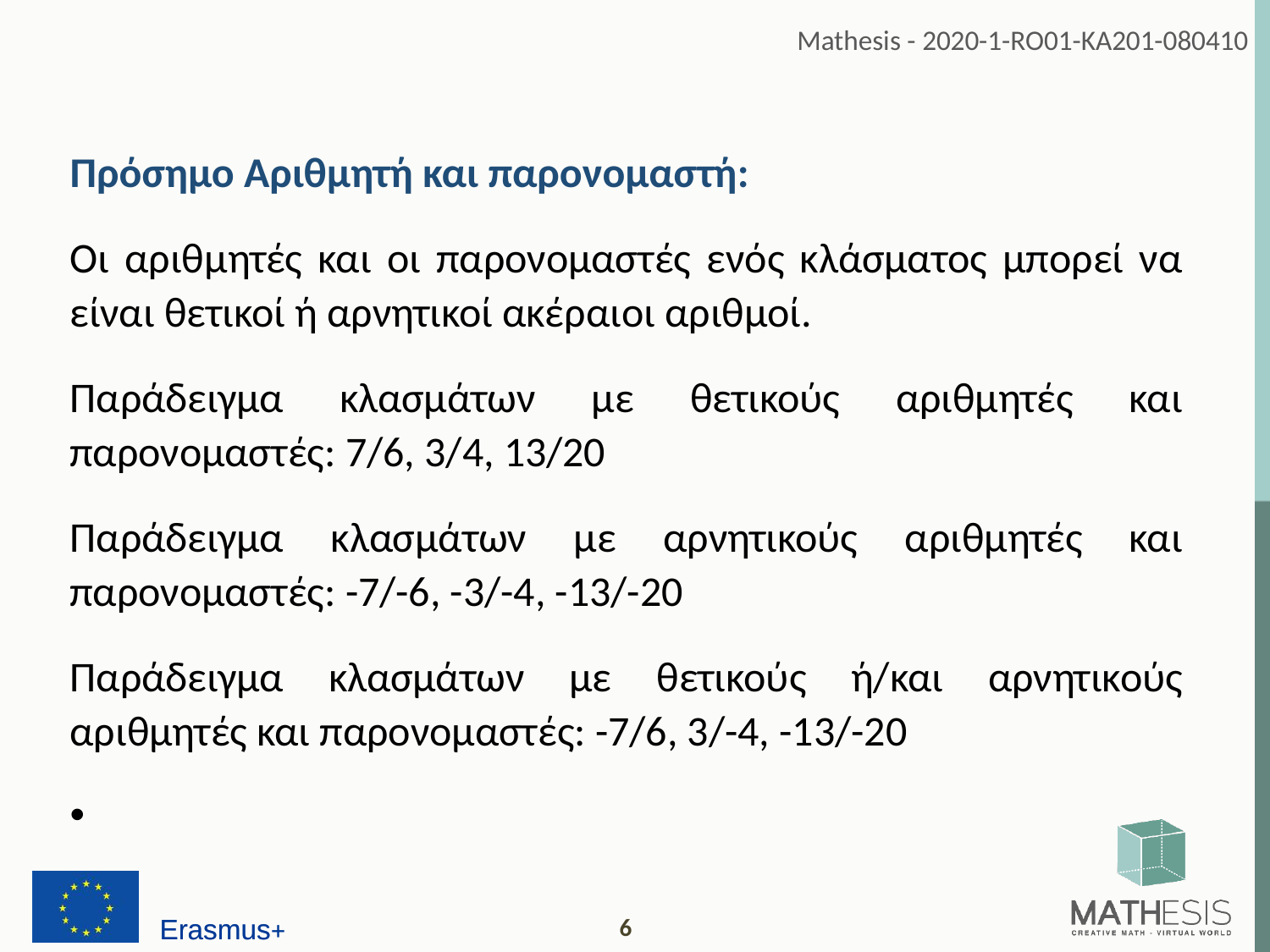

Πρόσημο Αριθμητή και παρονομαστή:
Οι αριθμητές και οι παρονομαστές ενός κλάσματος μπορεί να είναι θετικοί ή αρνητικοί ακέραιοι αριθμοί.
Παράδειγμα κλασμάτων με θετικούς αριθμητές και παρονομαστές: 7/6, 3/4, 13/20
Παράδειγμα κλασμάτων με αρνητικούς αριθμητές και παρονομαστές: -7/-6, -3/-4, -13/-20
Παράδειγμα κλασμάτων με θετικούς ή/και αρνητικούς αριθμητές και παρονομαστές: -7/6, 3/-4, -13/-20